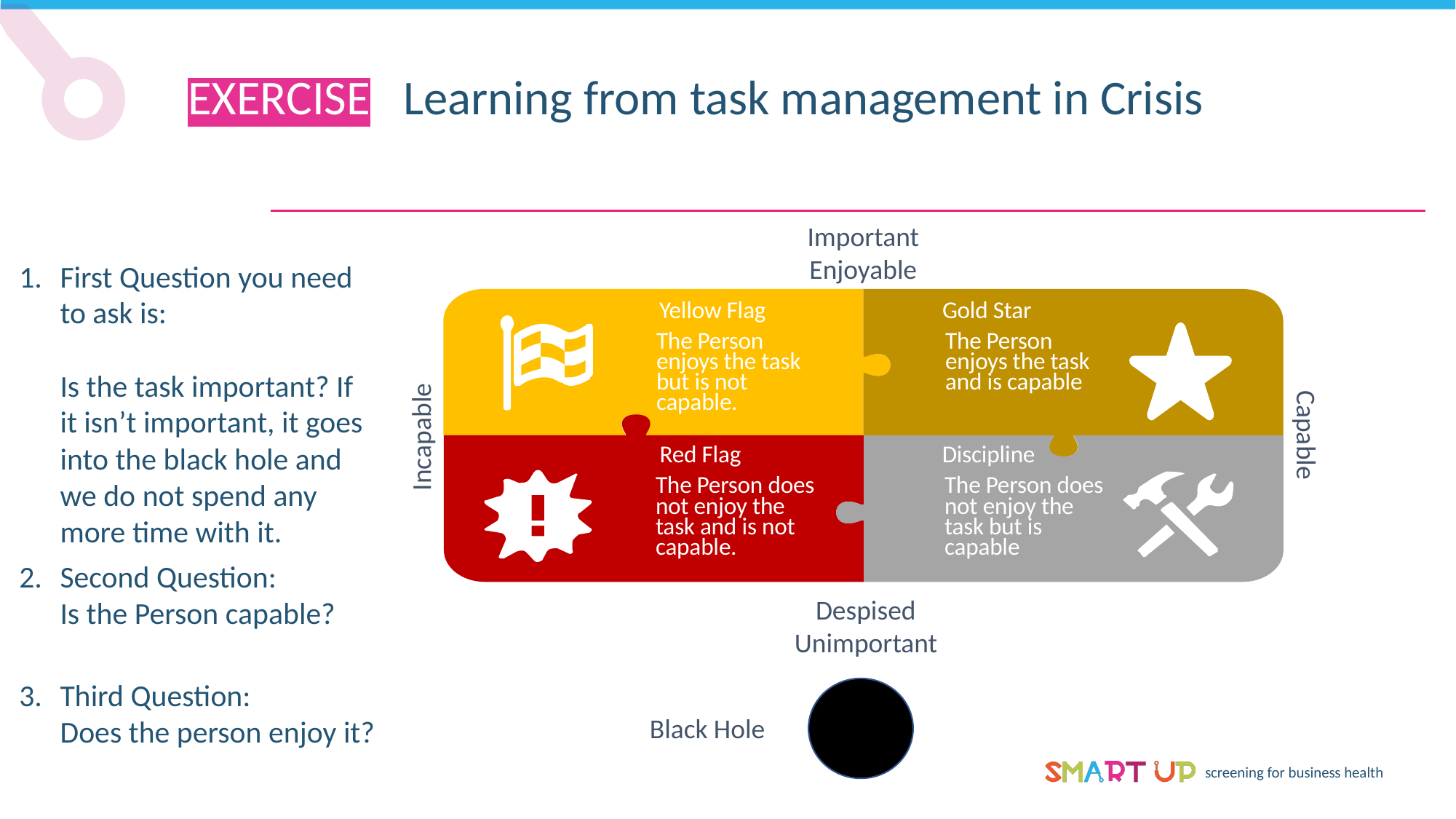

EXERCISE   Learning from task management in Crisis
Important
Enjoyable
First Question you need to ask is:
Is the task important? If it isn’t important, it goes into the black hole and we do not spend any more time with it.
Second Question:
Is the Person capable?
Third Question:
Does the person enjoy it?

Yellow Flag
Gold Star

The Person enjoys the task but is not capable.
The Person enjoys the task and is capable
Capable

Incapable

Red Flag
Discipline

The Person does not enjoy the task and is not capable.
The Person does not enjoy the task but is capable
Despised
Unimportant

Black Hole